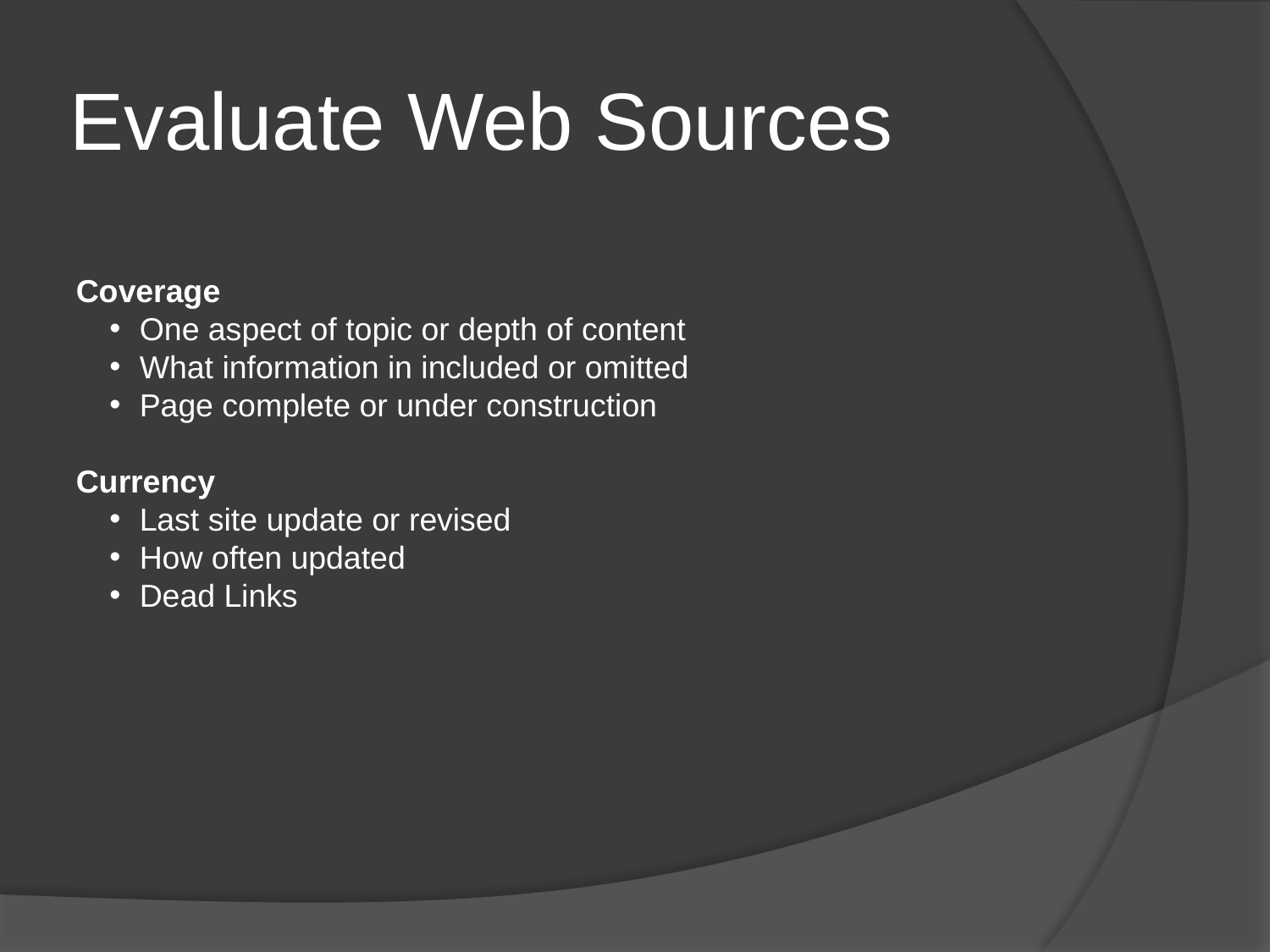

# Evaluate Web Sources
Coverage
One aspect of topic or depth of content
What information in included or omitted
Page complete or under construction

Currency
Last site update or revised
How often updated
Dead Links